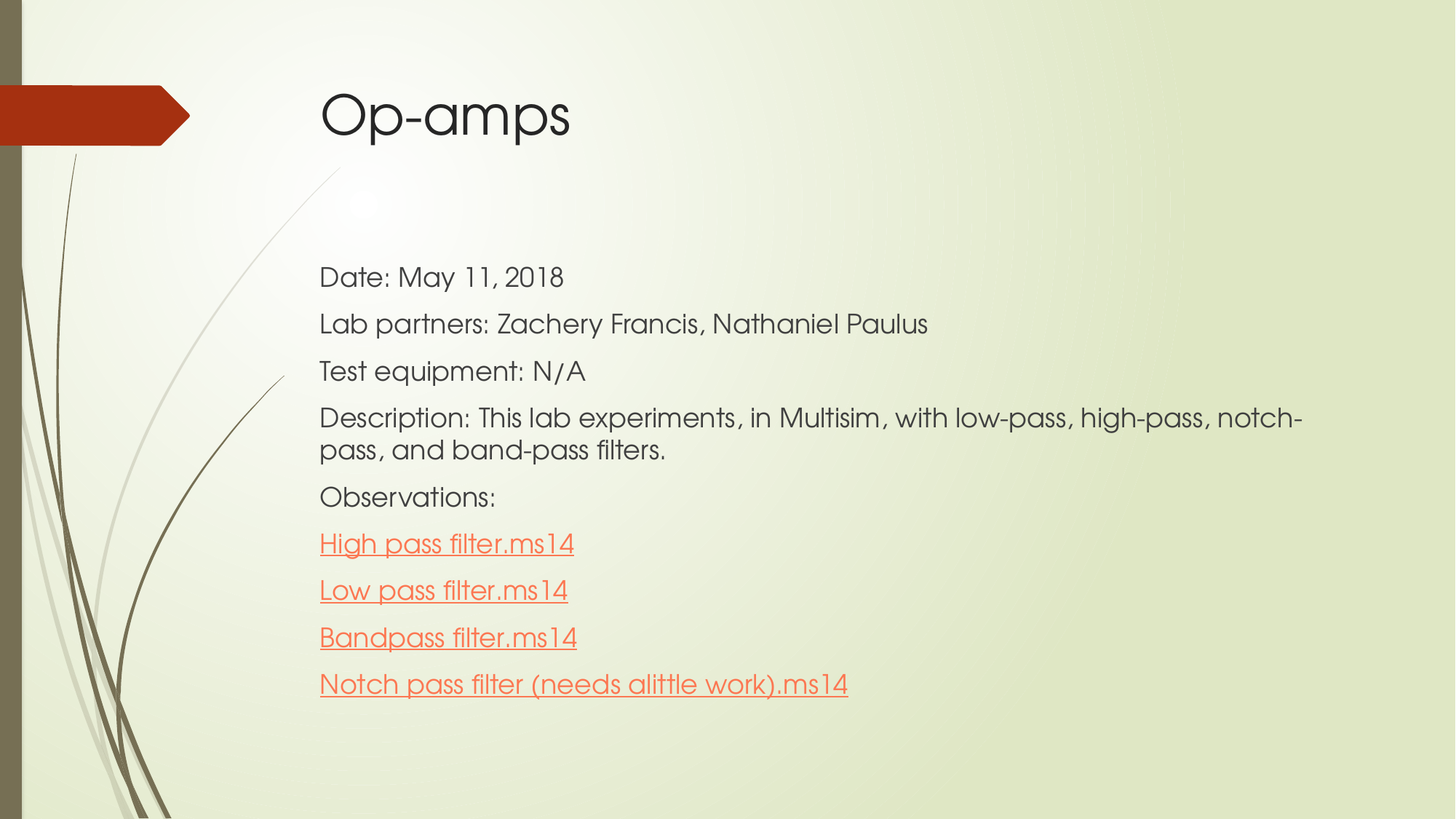

# Op-amps
Date: May 11, 2018
Lab partners: Zachery Francis, Nathaniel Paulus
Test equipment: N/A
Description: This lab experiments, in Multisim, with low-pass, high-pass, notch-pass, and band-pass filters.
Observations:
High pass filter.ms14
Low pass filter.ms14
Bandpass filter.ms14
Notch pass filter (needs alittle work).ms14